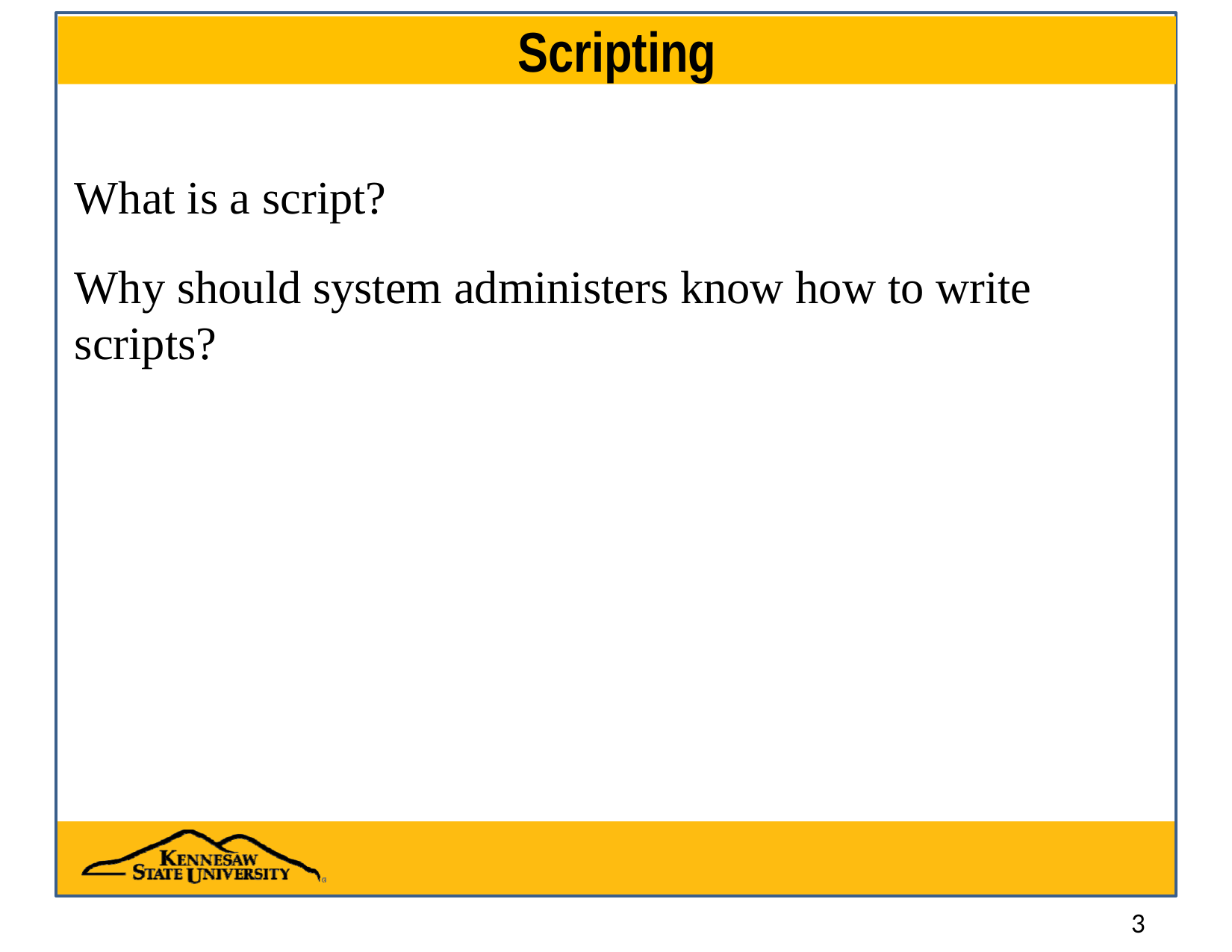

# Scripting
What is a script?

Why should system administers know how to write scripts?